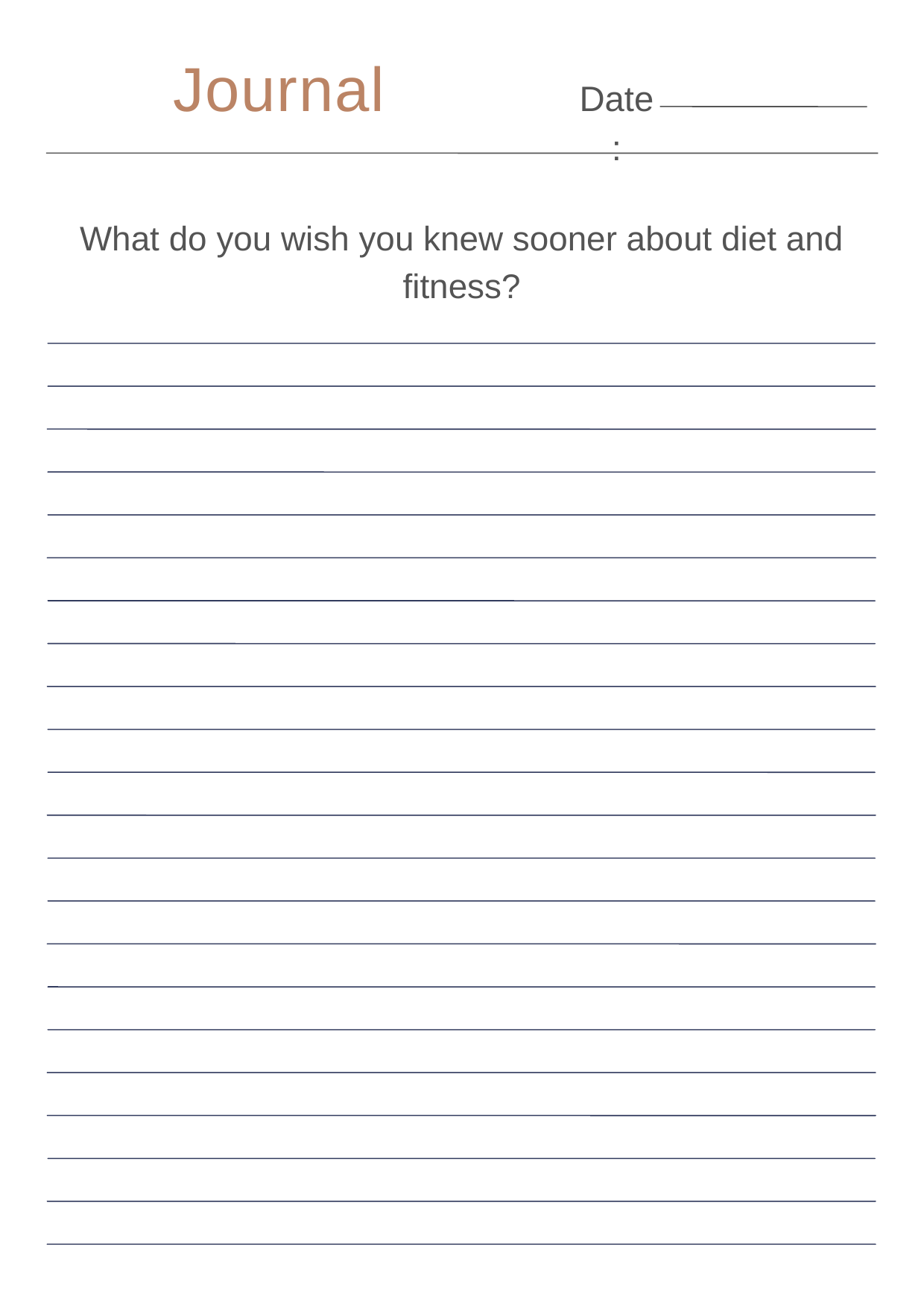

Journal
Date:

What do you wish you knew sooner about diet and fitness?